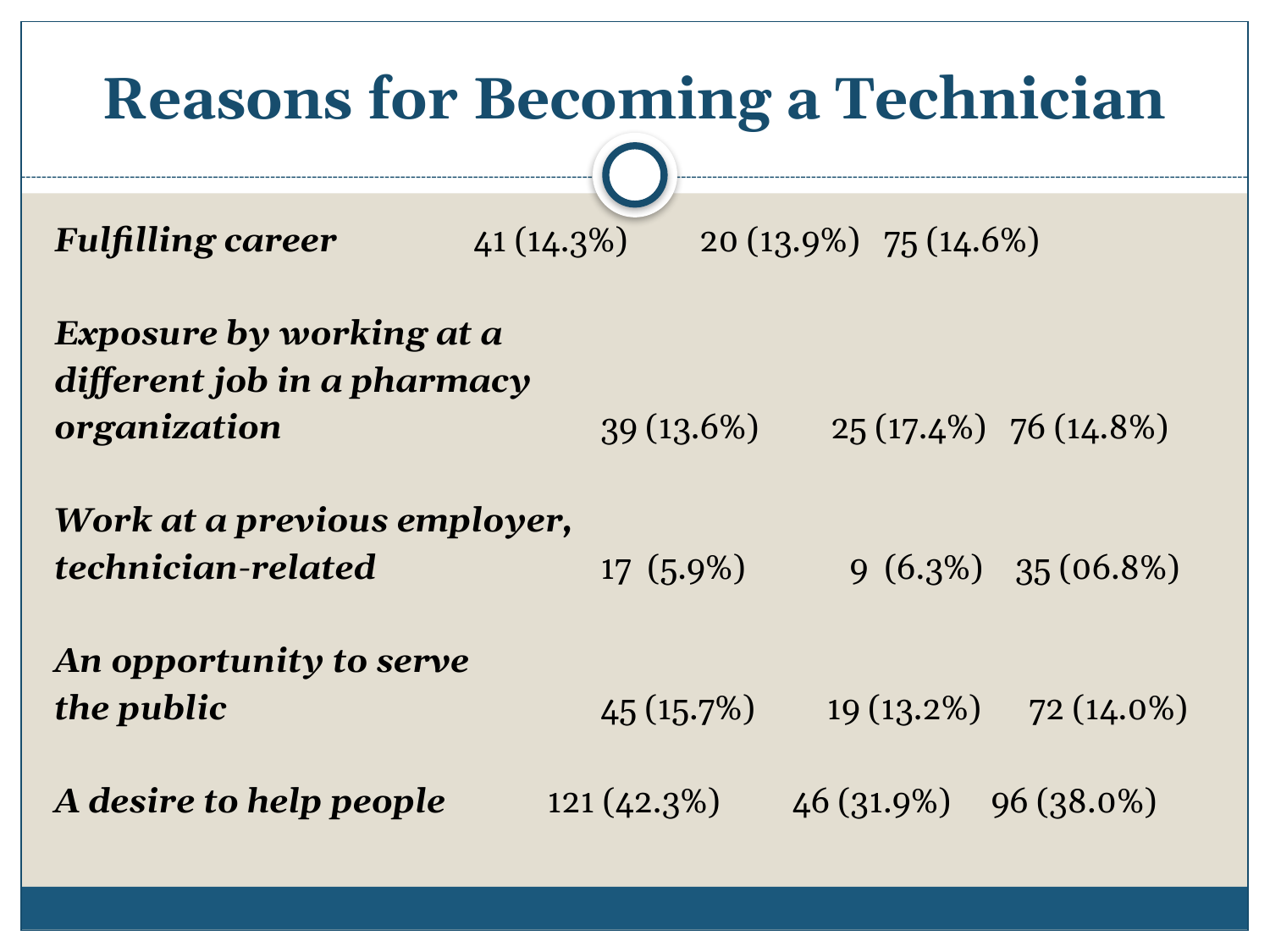

# Reasons for Becoming a Technician
Fulfilling career	             	41 (14.3%)         20 (13.9%)   75 (14.6%)

Exposure by working at a
different job in a pharmacy
organization 		     	39 (13.6%)         25 (17.4%)   76 (14.8%)

Work at a previous employer,
technician-related	     	17  (5.9%)             9  (6.3%)    35 (06.8%)

An opportunity to serve
the public		     	45 (15.7%)         19 (13.2%)      72 (14.0%)

A desire to help people            121 (42.3%)         46 (31.9%)     96 (38.0%)